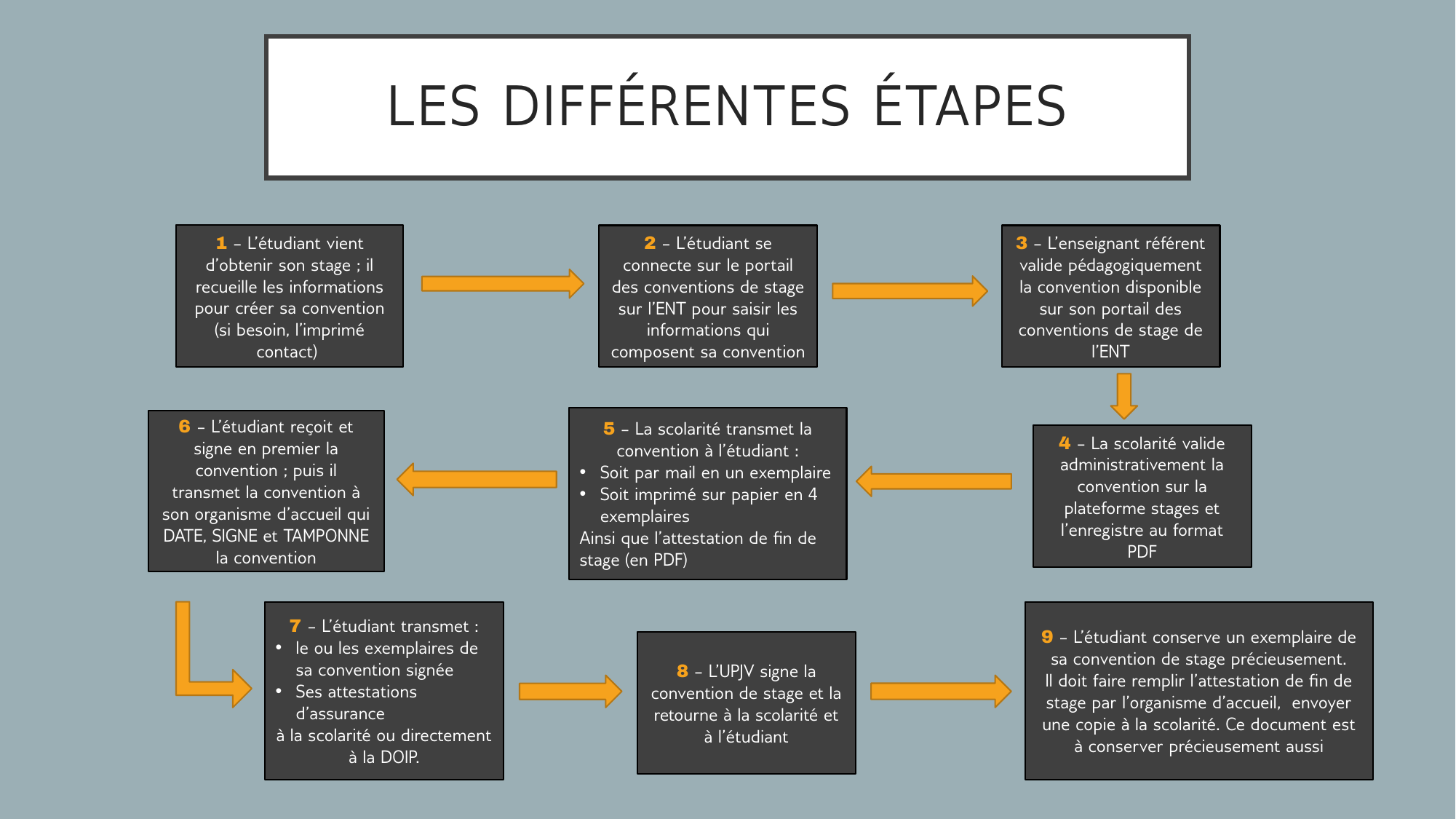

LES différentes étapes
1 – L’étudiant vient d’obtenir son stage ; il recueille les informations pour créer sa convention (si besoin, l’imprimé contact)
2 – L’étudiant se connecte sur le portail des conventions de stage sur l’ENT pour saisir les informations qui composent sa convention
3 – L’enseignant référent valide pédagogiquement la convention disponible sur son portail des conventions de stage de l’ENT

5 – La scolarité transmet la convention à l’étudiant :
Soit par mail en un exemplaire
Soit imprimé sur papier en 4 exemplaires
Ainsi que l’attestation de fin de stage (en PDF)
6 – L’étudiant reçoit et signe en premier la convention ; puis il transmet la convention à son organisme d’accueil qui DATE, SIGNE et TAMPONNE la convention
4 – La scolarité valide administrativement la convention sur la plateforme stages et l’enregistre au format PDF

9 – L’étudiant conserve un exemplaire de sa convention de stage précieusement.
Il doit faire remplir l’attestation de fin de stage par l’organisme d’accueil,  envoyer une copie à la scolarité. Ce document est à conserver précieusement aussi
7 – L’étudiant transmet :
le ou les exemplaires de sa convention signée
Ses attestations d’assurance
à la scolarité ou directement à la DOIP.

8 – L’UPJV signe la convention de stage et la retourne à la scolarité et à l’étudiant